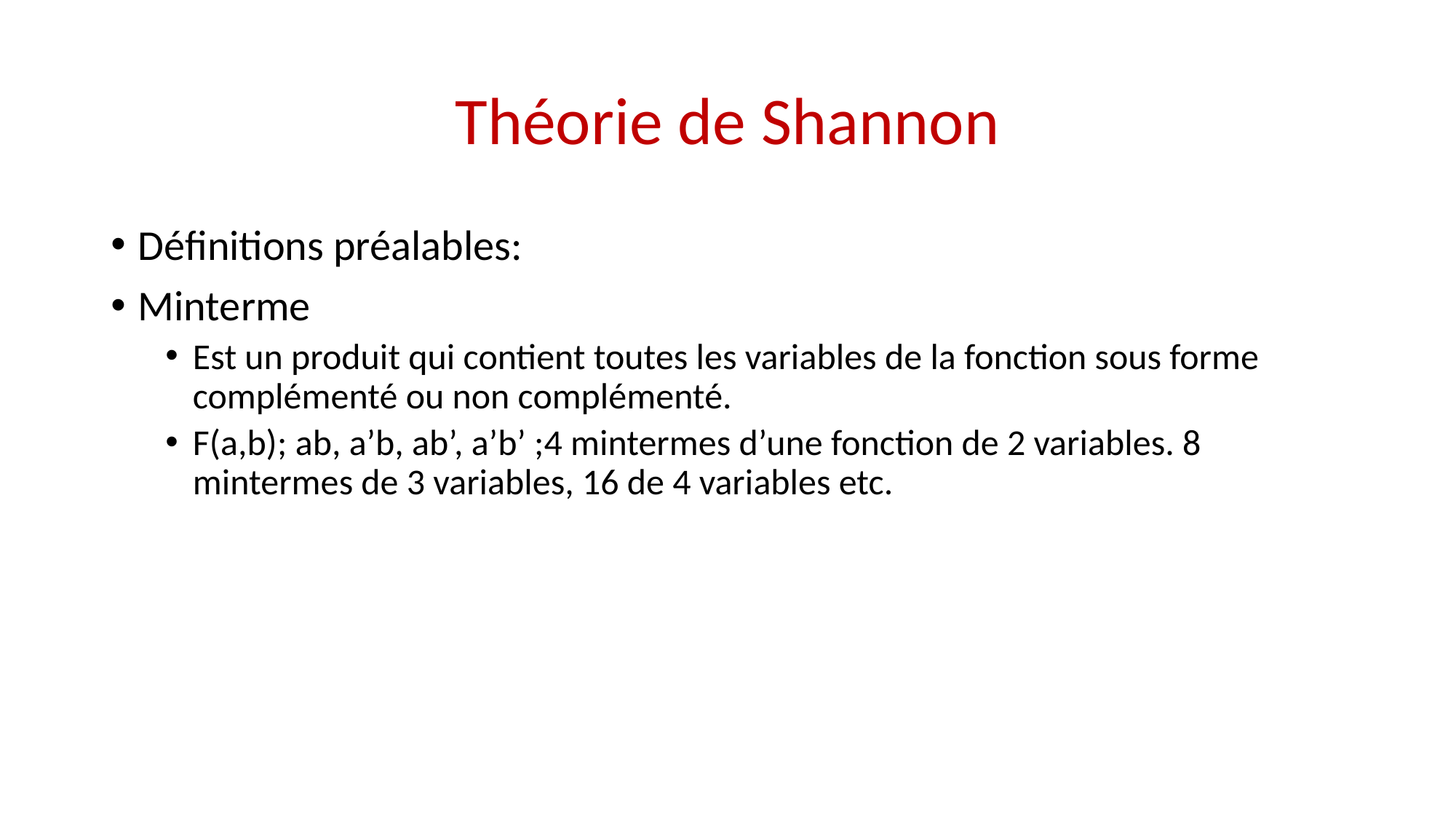

# Théorie de Shannon
Définitions préalables:
Minterme
Est un produit qui contient toutes les variables de la fonction sous forme complémenté ou non complémenté.
F(a,b); ab, a’b, ab’, a’b’ ;4 mintermes d’une fonction de 2 variables. 8 mintermes de 3 variables, 16 de 4 variables etc.